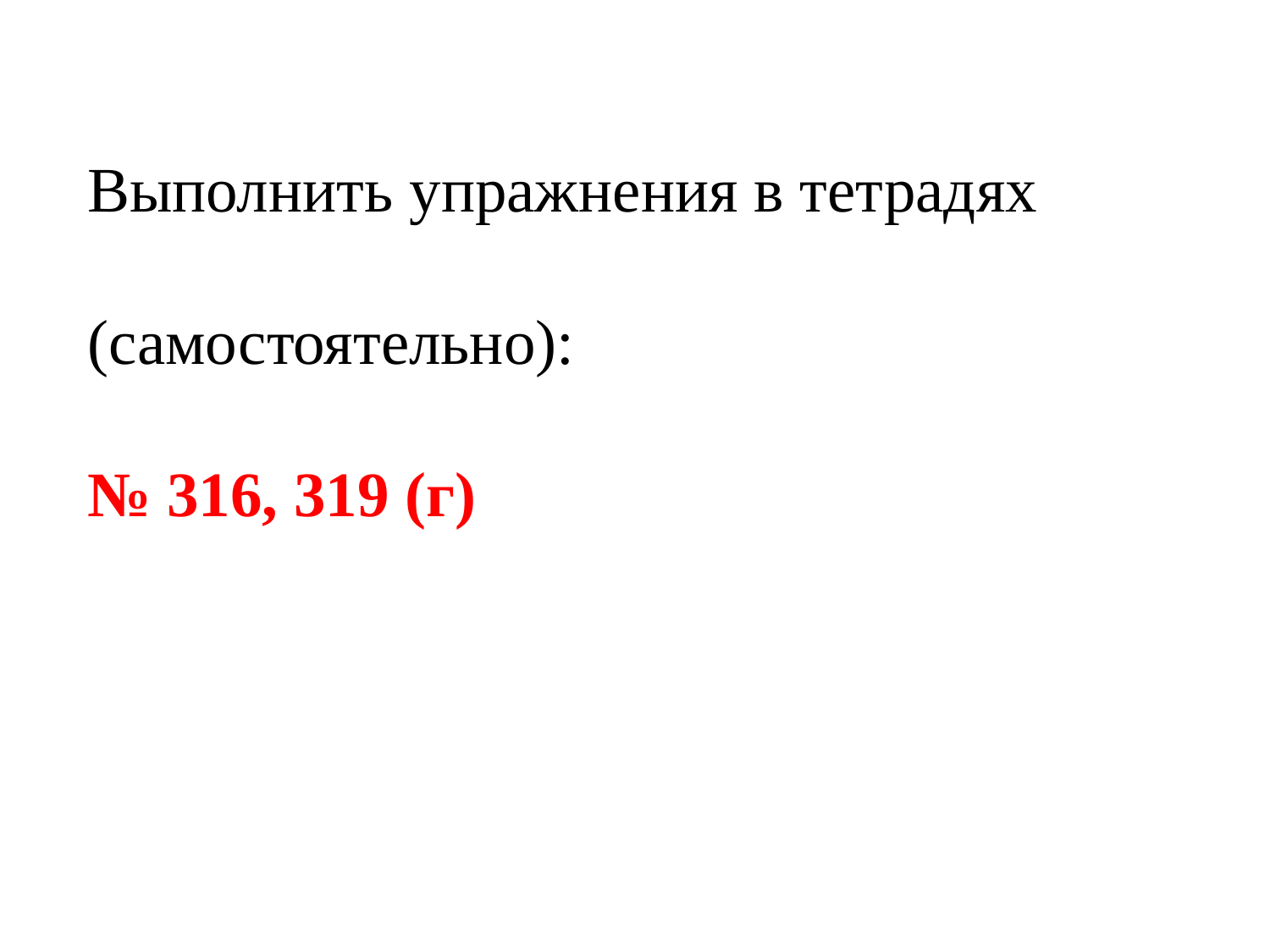

Выполнить упражнения в тетрадях (самостоятельно):
№ 316, 319 (г)